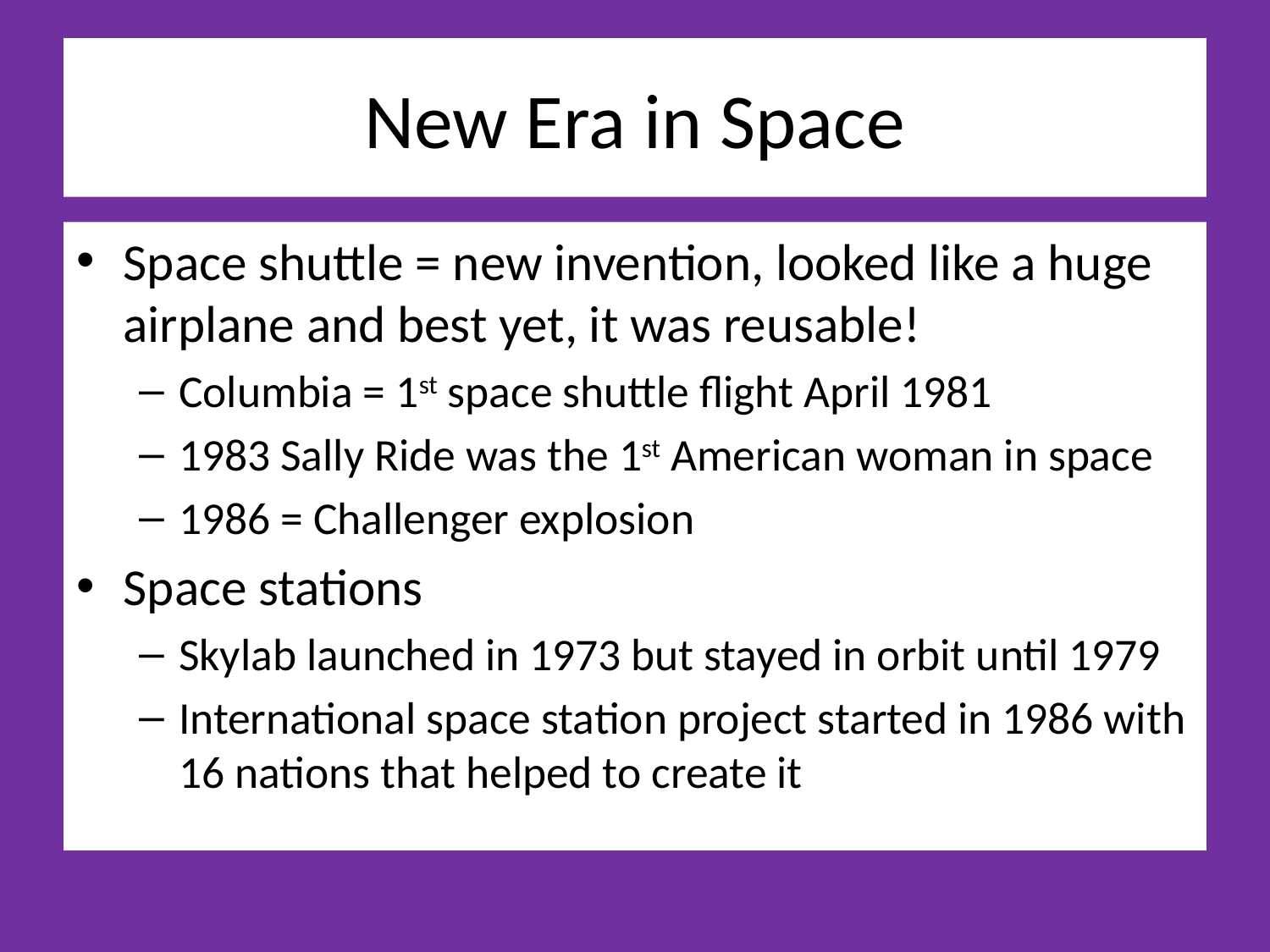

# New Era in Space
Space shuttle = new invention, looked like a huge airplane and best yet, it was reusable!
Columbia = 1st space shuttle flight April 1981
1983 Sally Ride was the 1st American woman in space
1986 = Challenger explosion
Space stations
Skylab launched in 1973 but stayed in orbit until 1979
International space station project started in 1986 with 16 nations that helped to create it